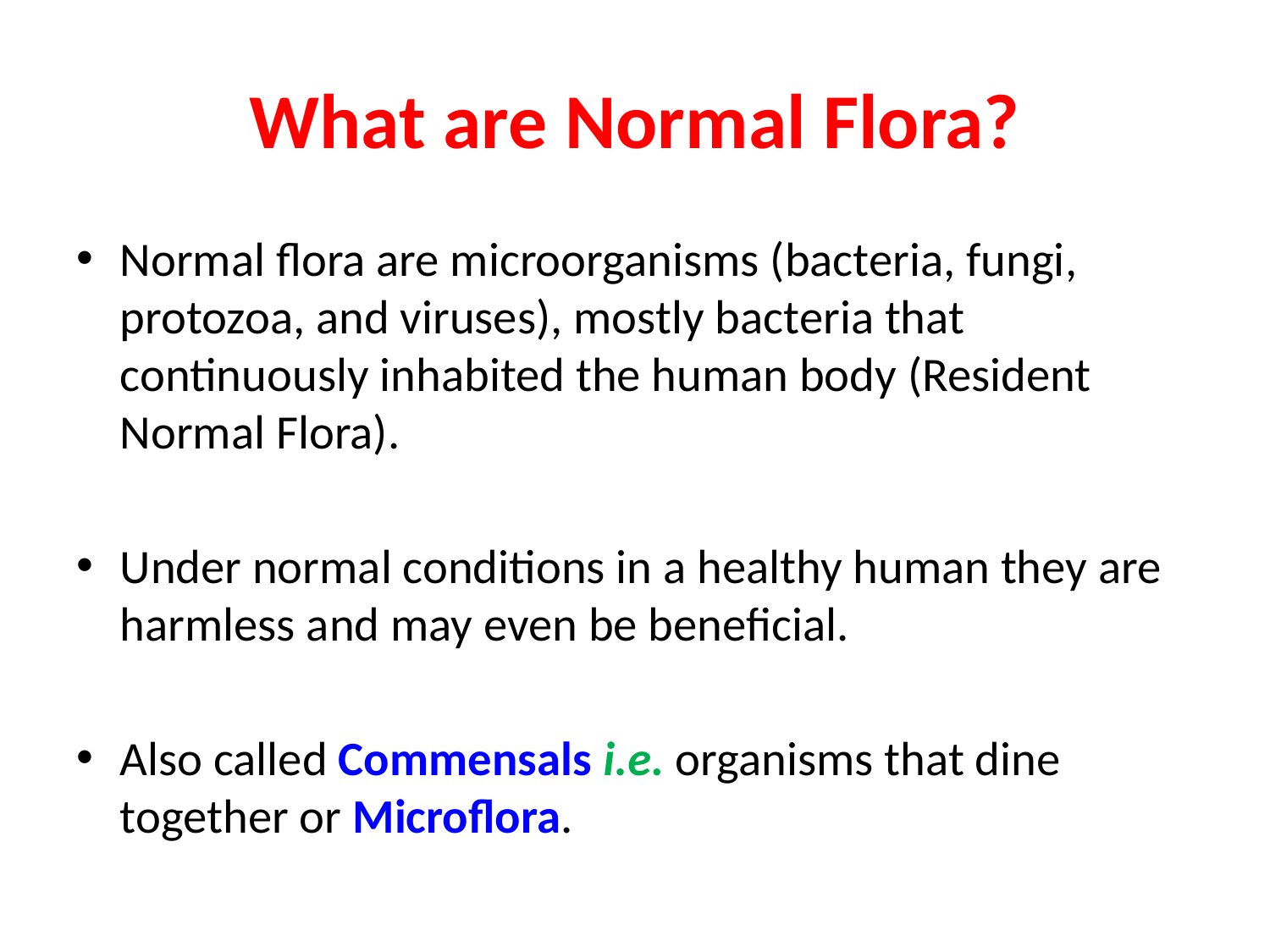

# What are Normal Flora?
Normal flora are microorganisms (bacteria, fungi, protozoa, and viruses), mostly bacteria that continuously inhabited the human body (Resident Normal Flora).

Under normal conditions in a healthy human they are harmless and may even be beneficial.

Also called Commensals i.e. organisms that dine together or Microflora.